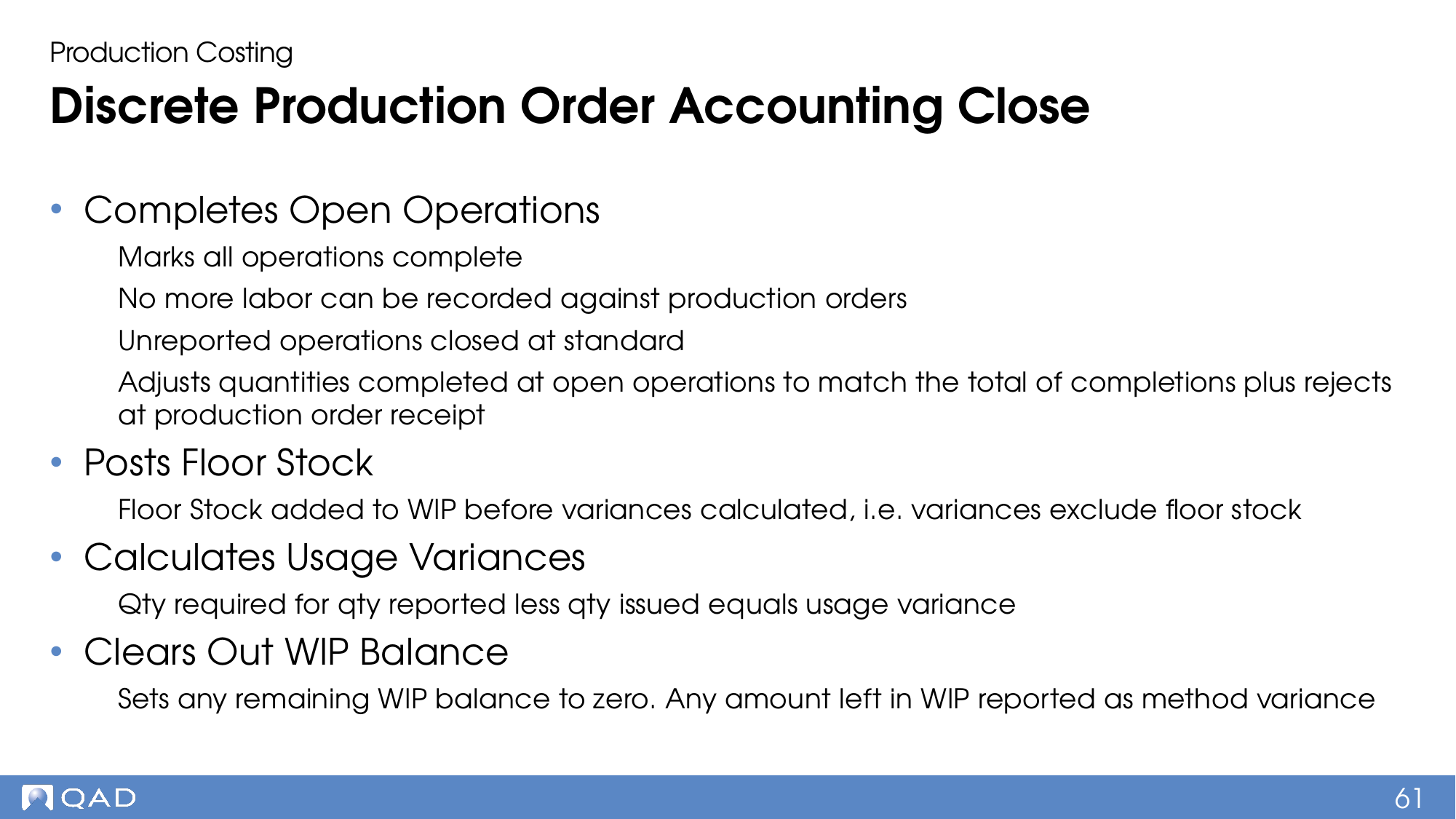

Production Costing
# Discrete Production Order Accounting Close
Completes Open Operations
Marks all operations complete
No more labor can be recorded against production orders
Unreported operations closed at standard
Adjusts quantities completed at open operations to match the total of completions plus rejects at production order receipt
Posts Floor Stock
Floor Stock added to WIP before variances calculated, i.e. variances exclude floor stock
Calculates Usage Variances
Qty required for qty reported less qty issued equals usage variance
Clears Out WIP Balance
Sets any remaining WIP balance to zero. Any amount left in WIP reported as method variance
61